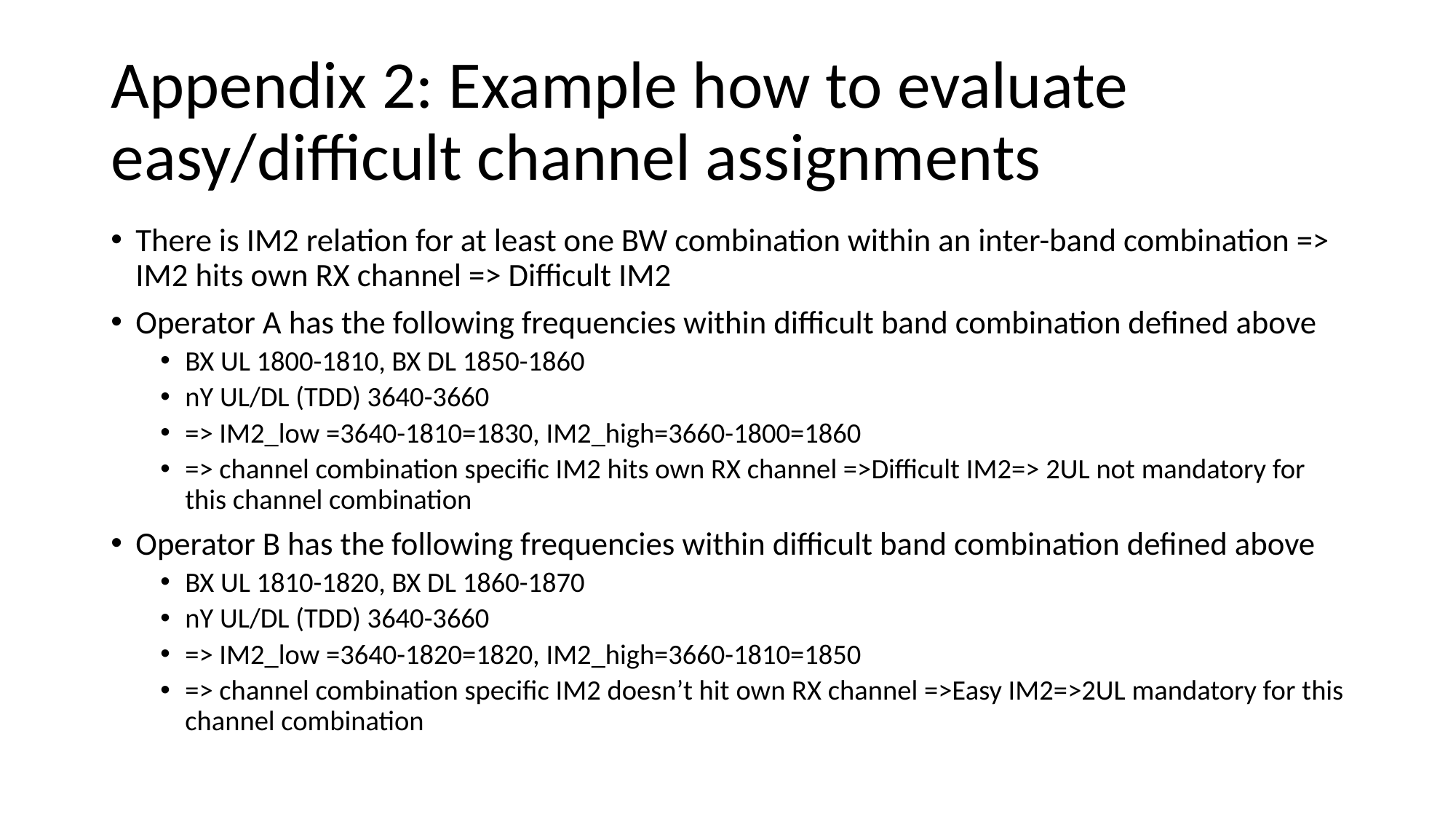

# Appendix 2: Example how to evaluate easy/difficult channel assignments
There is IM2 relation for at least one BW combination within an inter-band combination => IM2 hits own RX channel => Difficult IM2
Operator A has the following frequencies within difficult band combination defined above
BX UL 1800-1810, BX DL 1850-1860
nY UL/DL (TDD) 3640-3660
=> IM2_low =3640-1810=1830, IM2_high=3660-1800=1860
=> channel combination specific IM2 hits own RX channel =>Difficult IM2=> 2UL not mandatory for this channel combination
Operator B has the following frequencies within difficult band combination defined above
BX UL 1810-1820, BX DL 1860-1870
nY UL/DL (TDD) 3640-3660
=> IM2_low =3640-1820=1820, IM2_high=3660-1810=1850
=> channel combination specific IM2 doesn’t hit own RX channel =>Easy IM2=>2UL mandatory for this channel combination